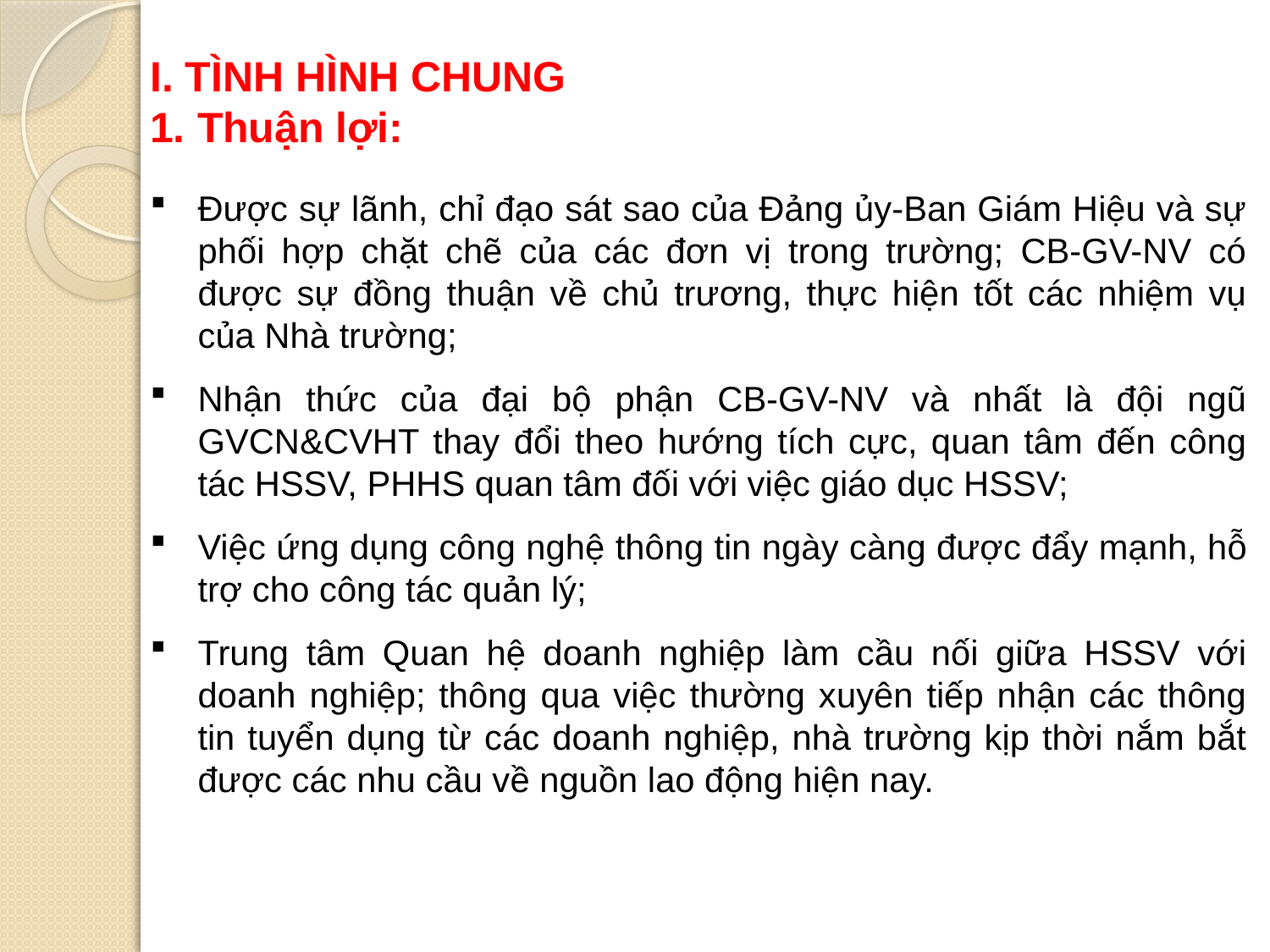

I. TÌNH HÌNH CHUNG
1. Thuận lợi:
Được sự lãnh, chỉ đạo sát sao của Đảng ủy-Ban Giám Hiệu và sự phối hợp chặt chẽ của các đơn vị trong trường; CB-GV-NV có được sự đồng thuận về chủ trương, thực hiện tốt các nhiệm vụ của Nhà trường;
Nhận thức của đại bộ phận CB-GV-NV và nhất là đội ngũ GVCN&CVHT thay đổi theo hướng tích cực, quan tâm đến công tác HSSV, PHHS quan tâm đối với việc giáo dục HSSV;
Việc ứng dụng công nghệ thông tin ngày càng được đẩy mạnh, hỗ trợ cho công tác quản lý;
Trung tâm Quan hệ doanh nghiệp làm cầu nối giữa HSSV với doanh nghiệp; thông qua việc thường xuyên tiếp nhận các thông tin tuyển dụng từ các doanh nghiệp, nhà trường kịp thời nắm bắt được các nhu cầu về nguồn lao động hiện nay.